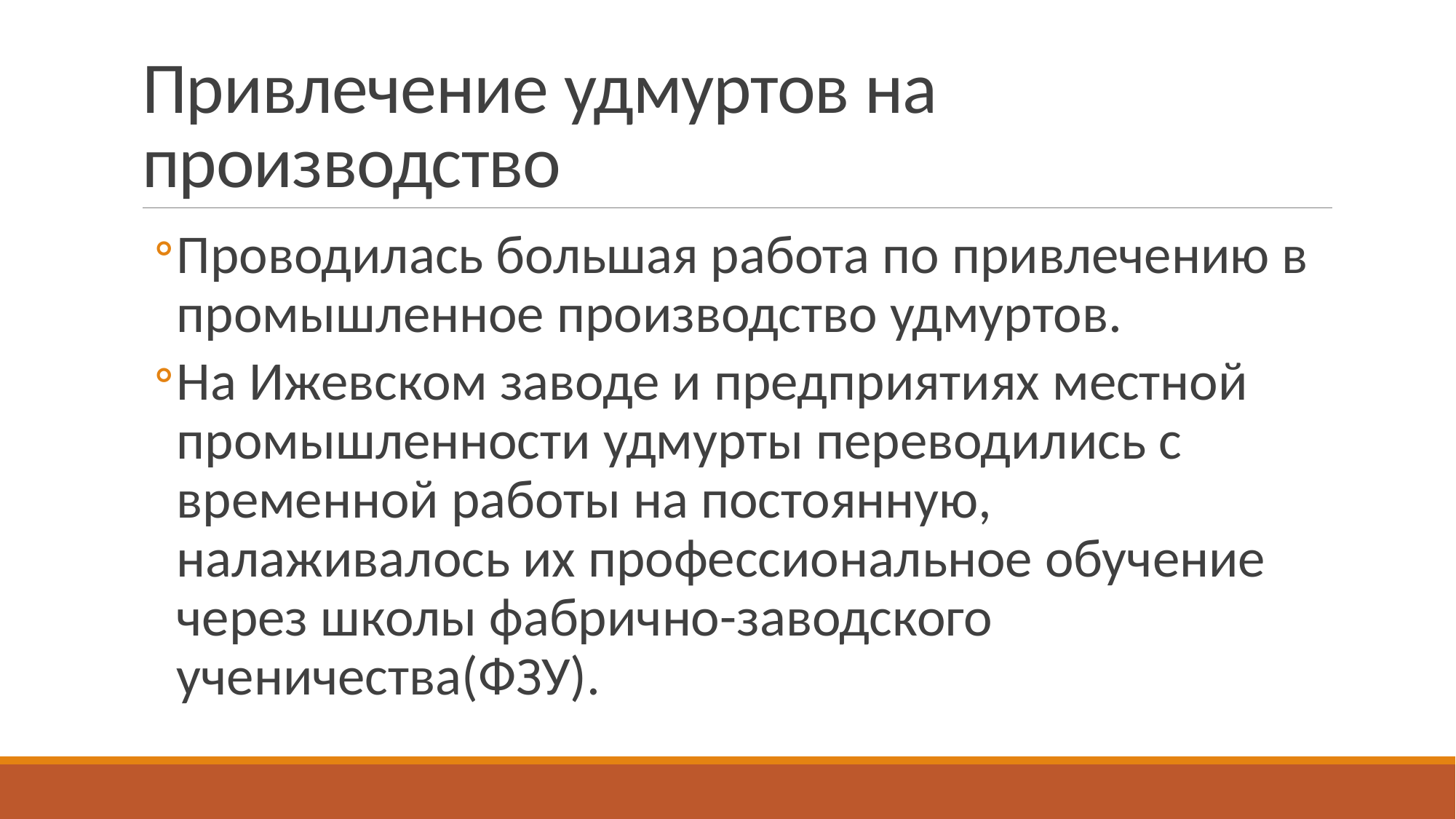

# Привлечение удмуртов на производство
Проводилась большая работа по привлечению в промышленное производство удмуртов.
На Ижевском заводе и предприятиях местной промышленности удмурты переводились с временной работы на постоянную, налаживалось их профессиональное обучение через школы фабрично-заводского ученичества(ФЗУ).